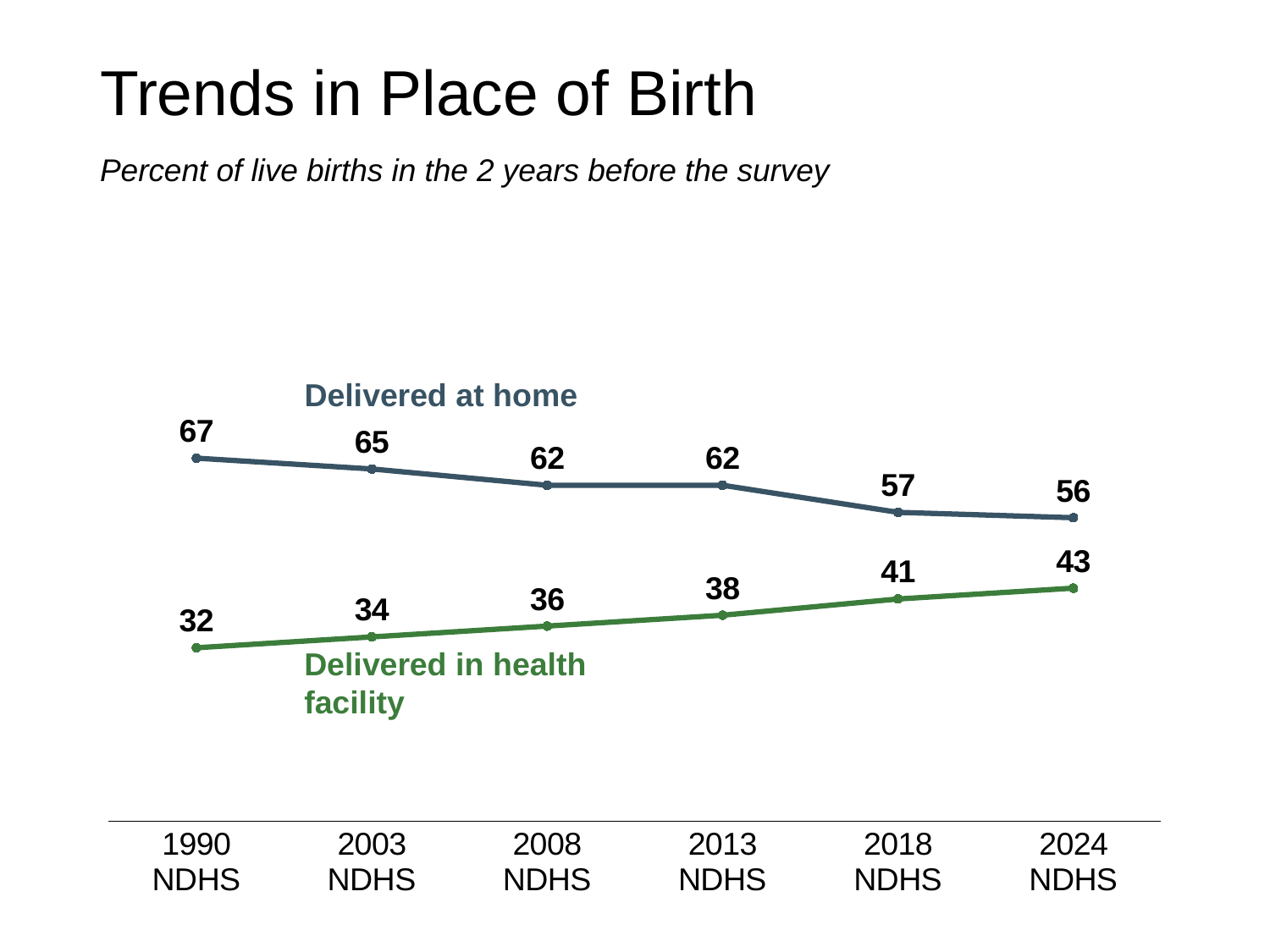

# Trends in Place of Birth
Percent of live births in the 2 years before the survey

### Chart

| Category | Health facility | At home |
|---|---|---|
| 1990 NDHS | 32.0 | 67.0 |
| 2003 NDHS | 34.0 | 65.0 |
| 2008 NDHS | 36.0 | 62.0 |
| 2013 NDHS | 38.0 | 62.0 |
| 2018 NDHS | 41.0 | 57.0 |
| 2024 NDHS | 43.0 | 56.0 |
Delivered at home
Delivered in health facility